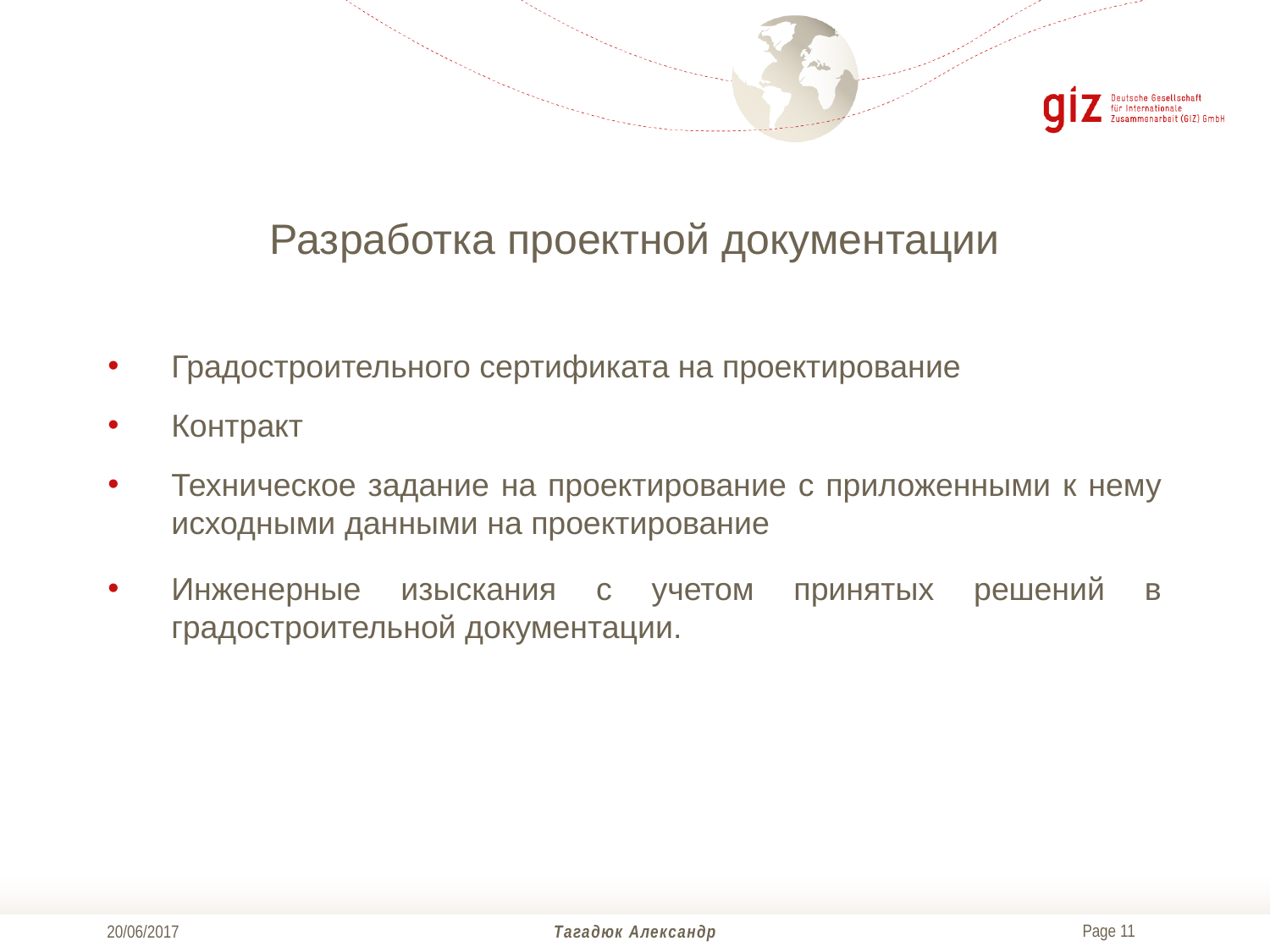

# Разработка проектной документации
Градостроительного сертификата на проектирование
Контракт
Техническое задание на проектирование с приложенными к нему исходными данными на проектирование
Инженерные изыскания с учетом принятых решений в градостроительной документации.

20/06/2017
Тагадюк Александр